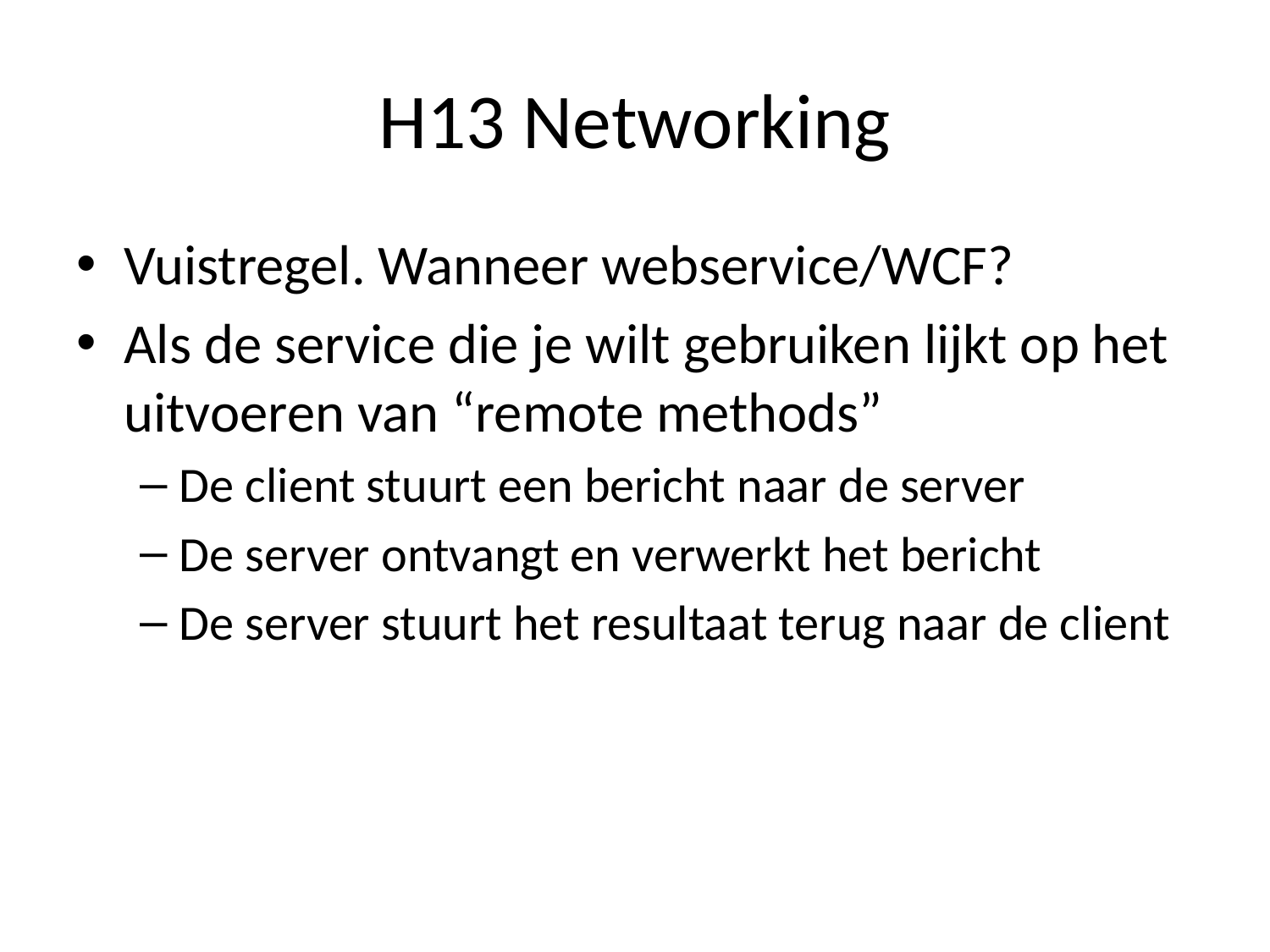

# H13 Networking
Vuistregel. Wanneer webservice/WCF?
Als de service die je wilt gebruiken lijkt op het uitvoeren van “remote methods”
De client stuurt een bericht naar de server
De server ontvangt en verwerkt het bericht
De server stuurt het resultaat terug naar de client